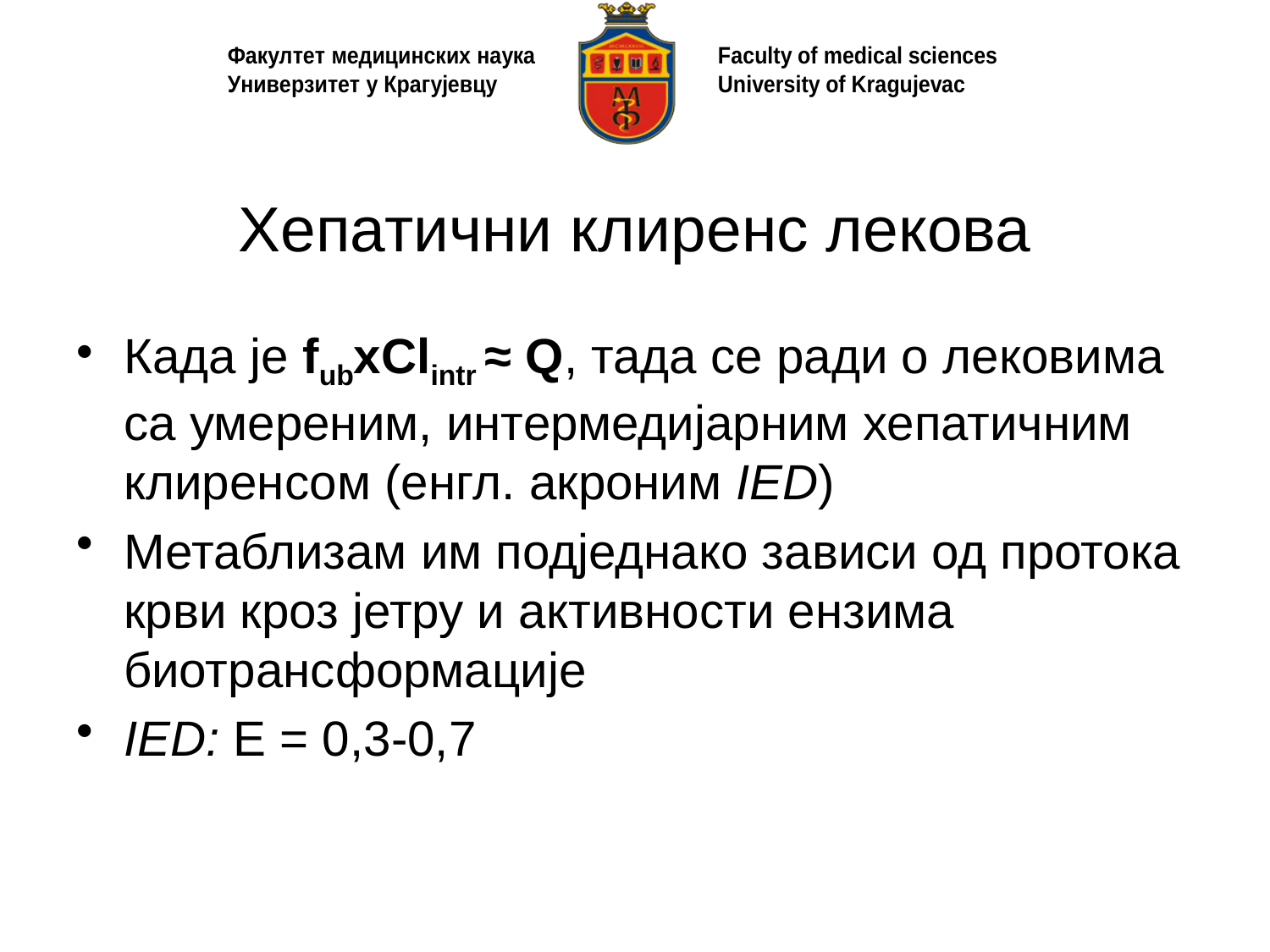

# Хепатични клиренс лекова
Када је fubxClintr ≈ Q, тада се ради о лековима са умереним, интермедијарним хепатичним клиренсом (енгл. акроним IED)
Метаблизам им подједнако зависи од протока крви кроз јетру и активности ензима биотрансформације
IED: Е = 0,3-0,7